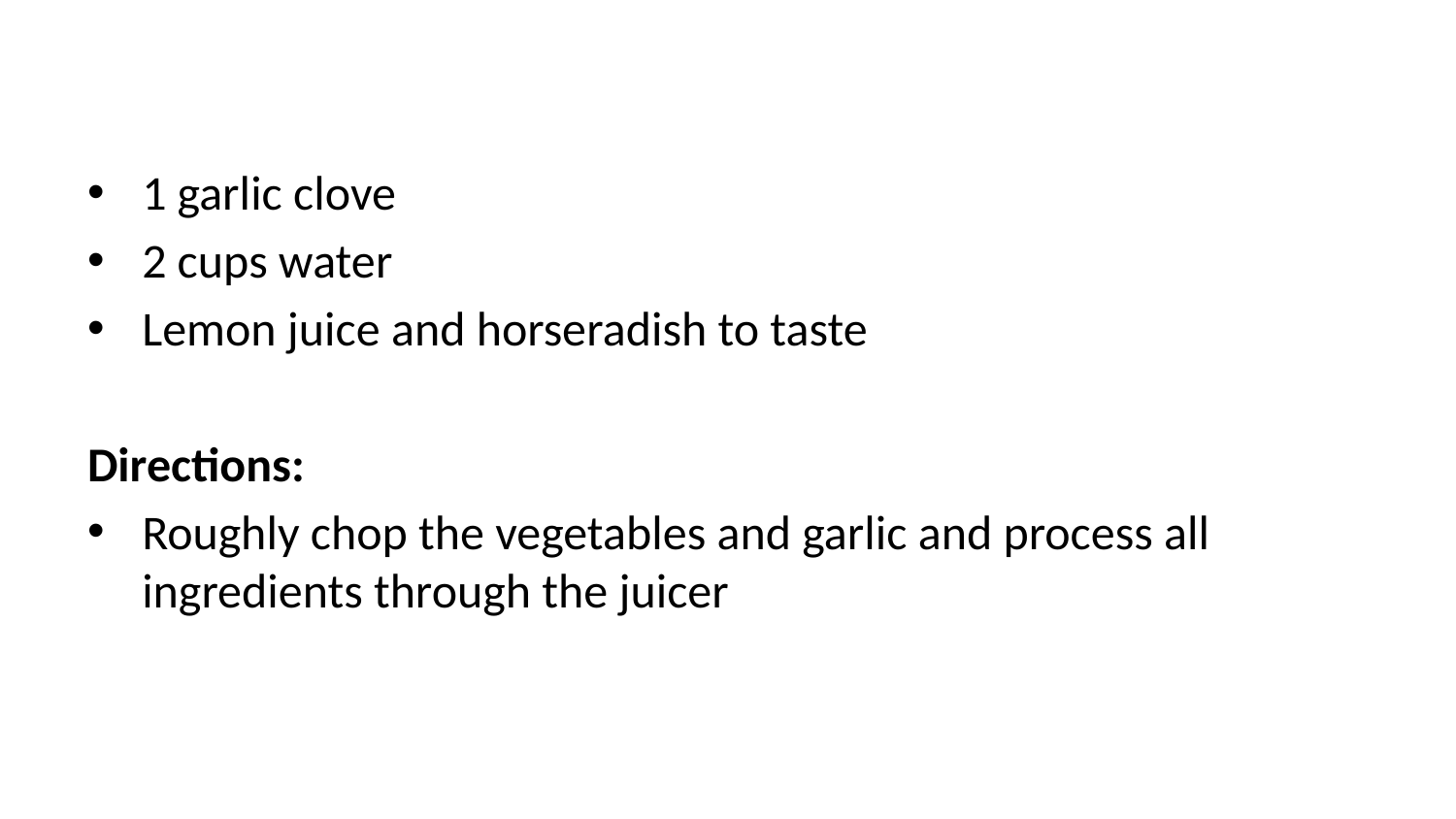

1 garlic clove
2 cups water
Lemon juice and horseradish to taste

Directions:
Roughly chop the vegetables and garlic and process all ingredients through the juicer